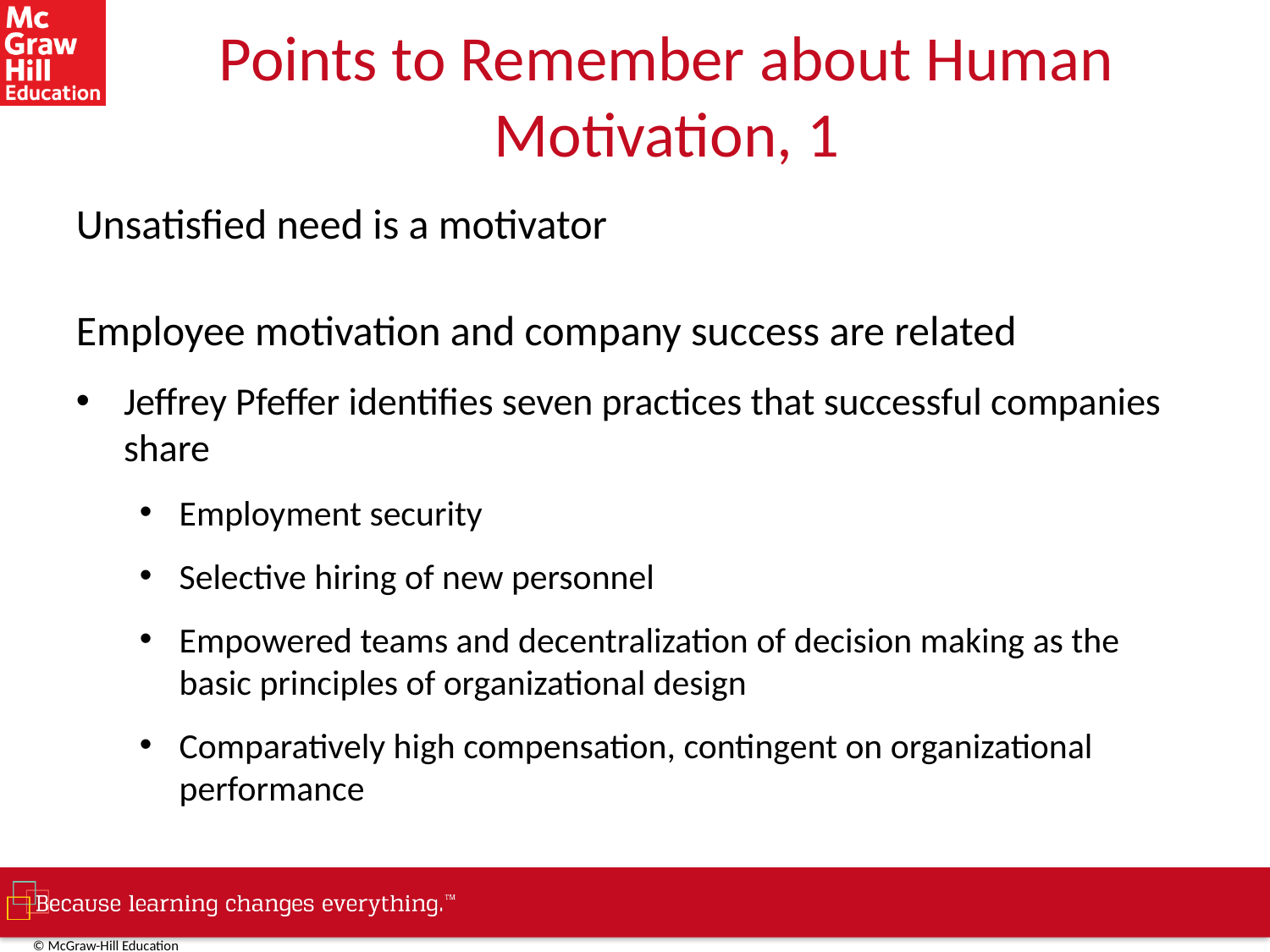

# Points to Remember about Human Motivation, 1
Unsatisfied need is a motivator

Employee motivation and company success are related
Jeffrey Pfeffer identifies seven practices that successful companies share
Employment security
Selective hiring of new personnel
Empowered teams and decentralization of decision making as the basic principles of organizational design
Comparatively high compensation, contingent on organizational performance